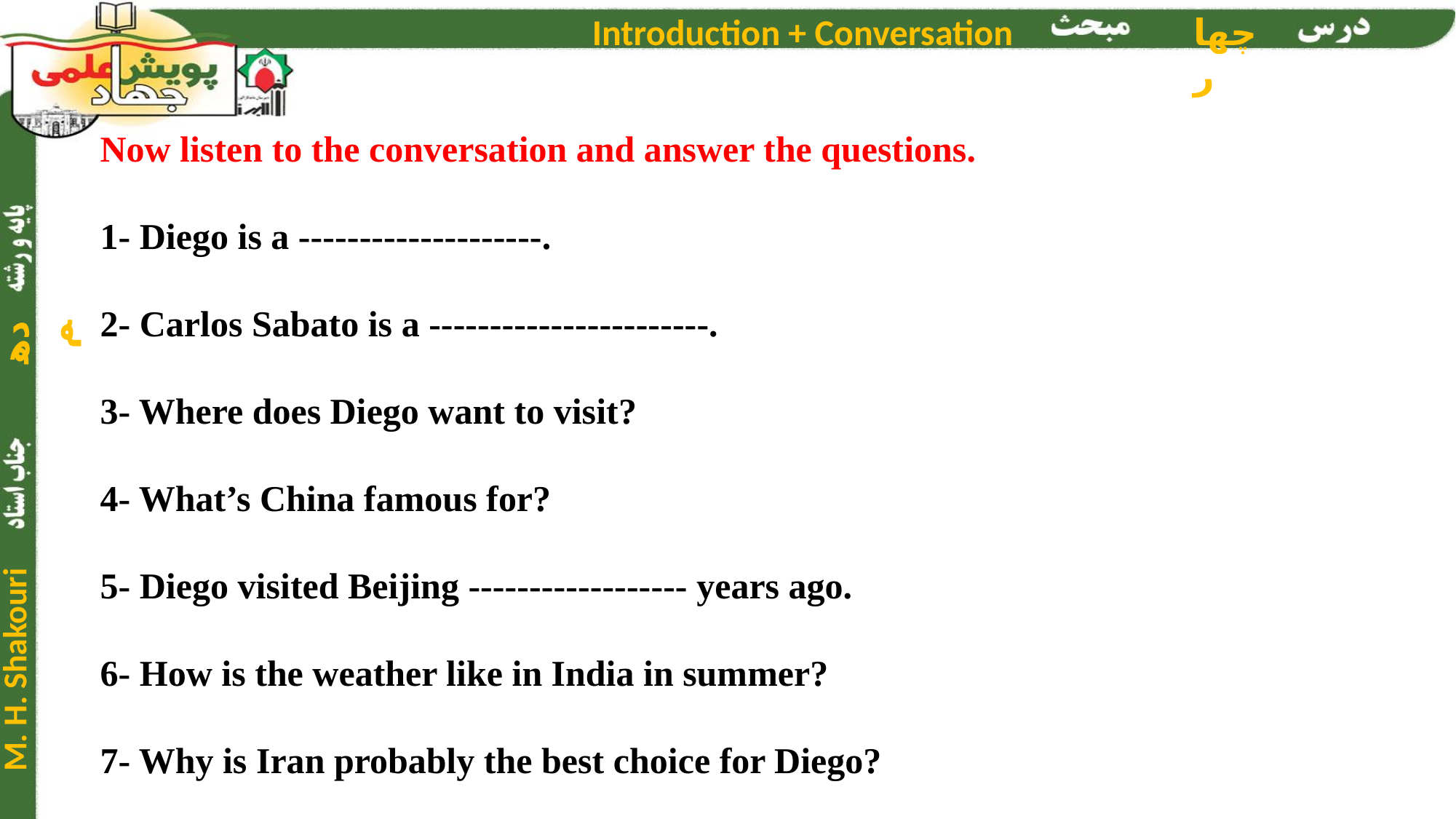

Now listen to the conversation and answer the questions.
1- Diego is a --------------------.
2- Carlos Sabato is a -----------------------.
3- Where does Diego want to visit?
4- What’s China famous for?
5- Diego visited Beijing ------------------ years ago.
6- How is the weather like in India in summer?
7- Why is Iran probably the best choice for Diego?